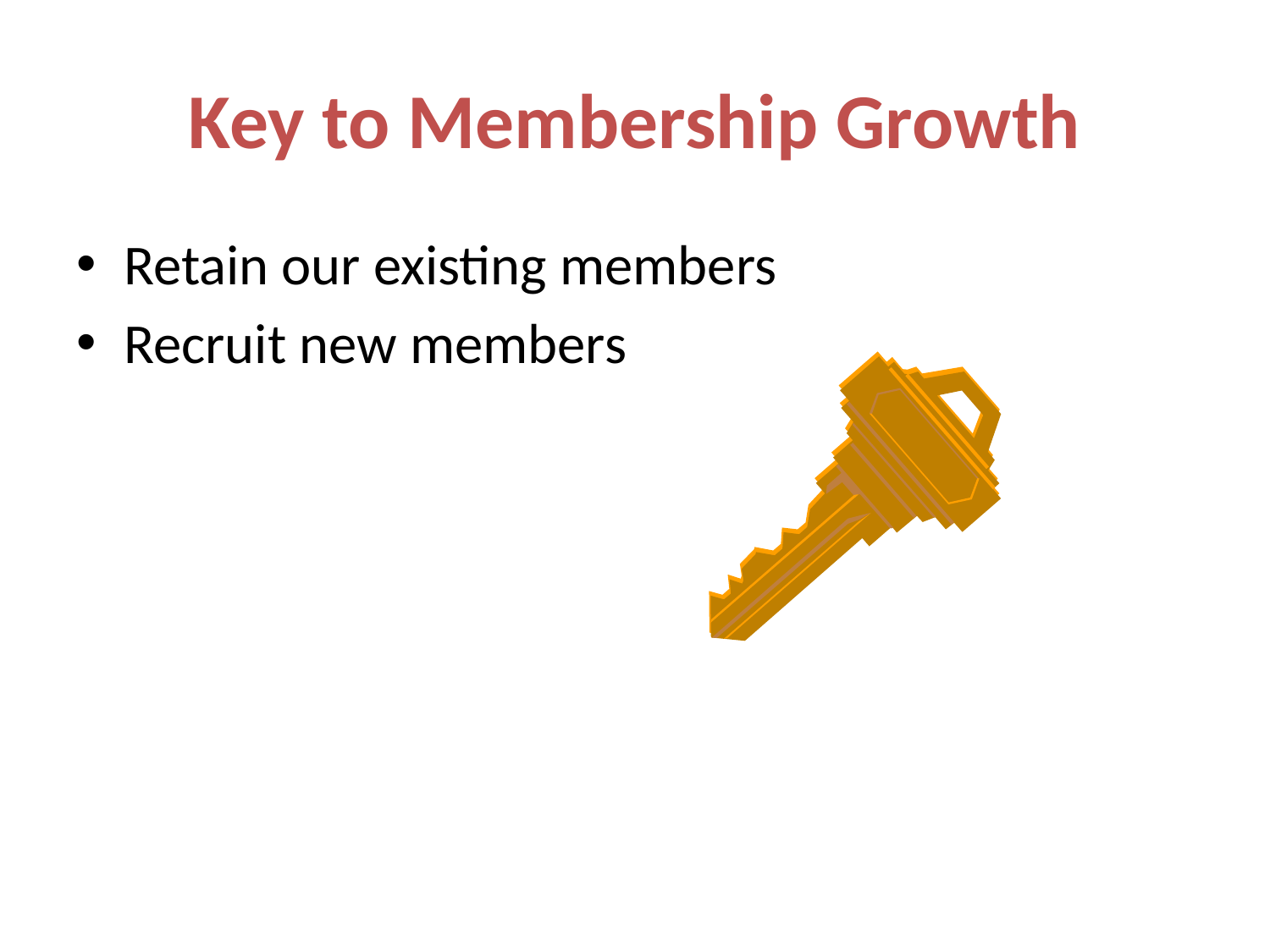

# Key to Membership Growth
Retain our existing members
Recruit new members